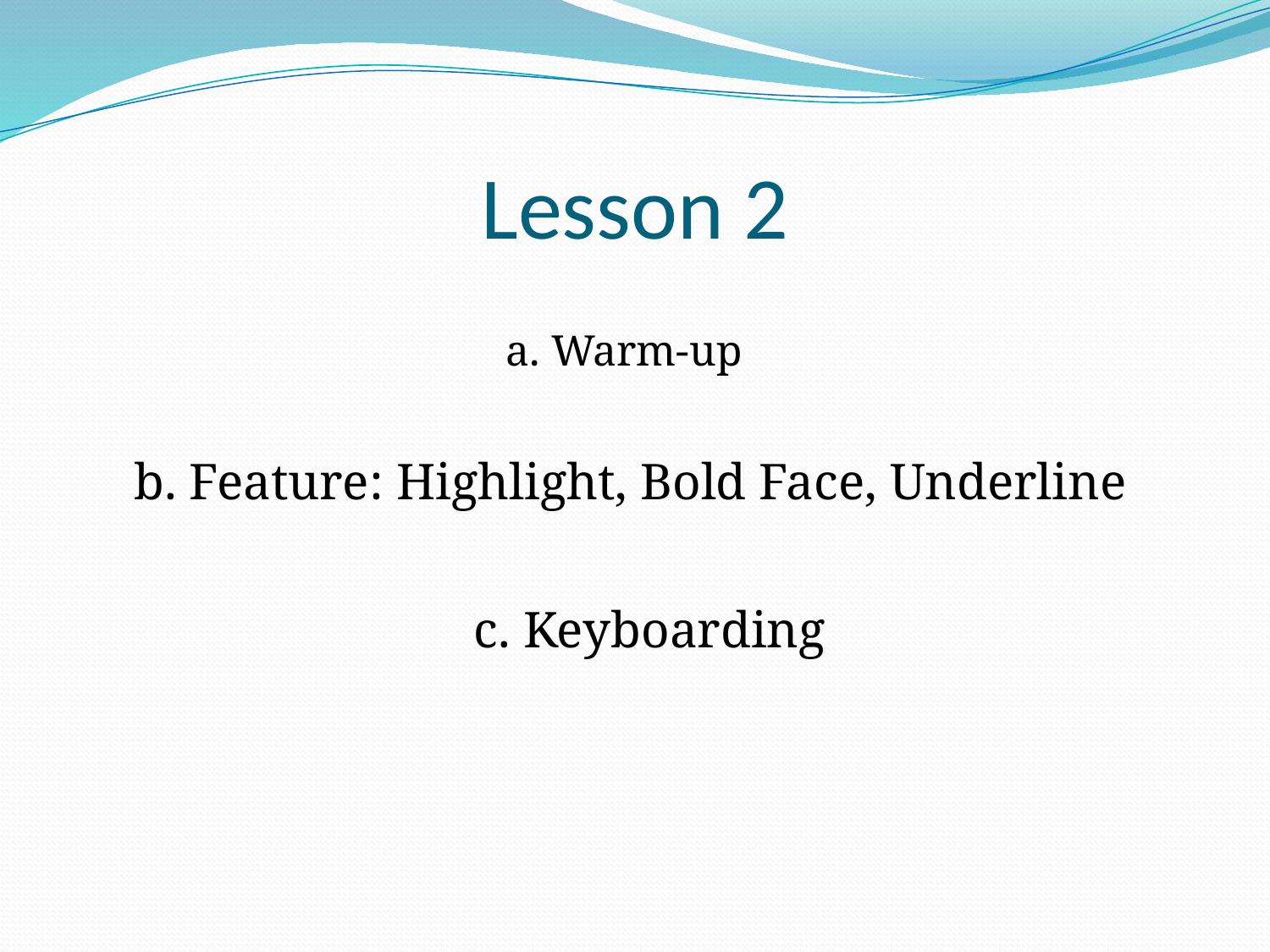

# Lesson 2
a. Warm-up
b. Feature: Highlight, Bold Face, Underline
c. Keyboarding